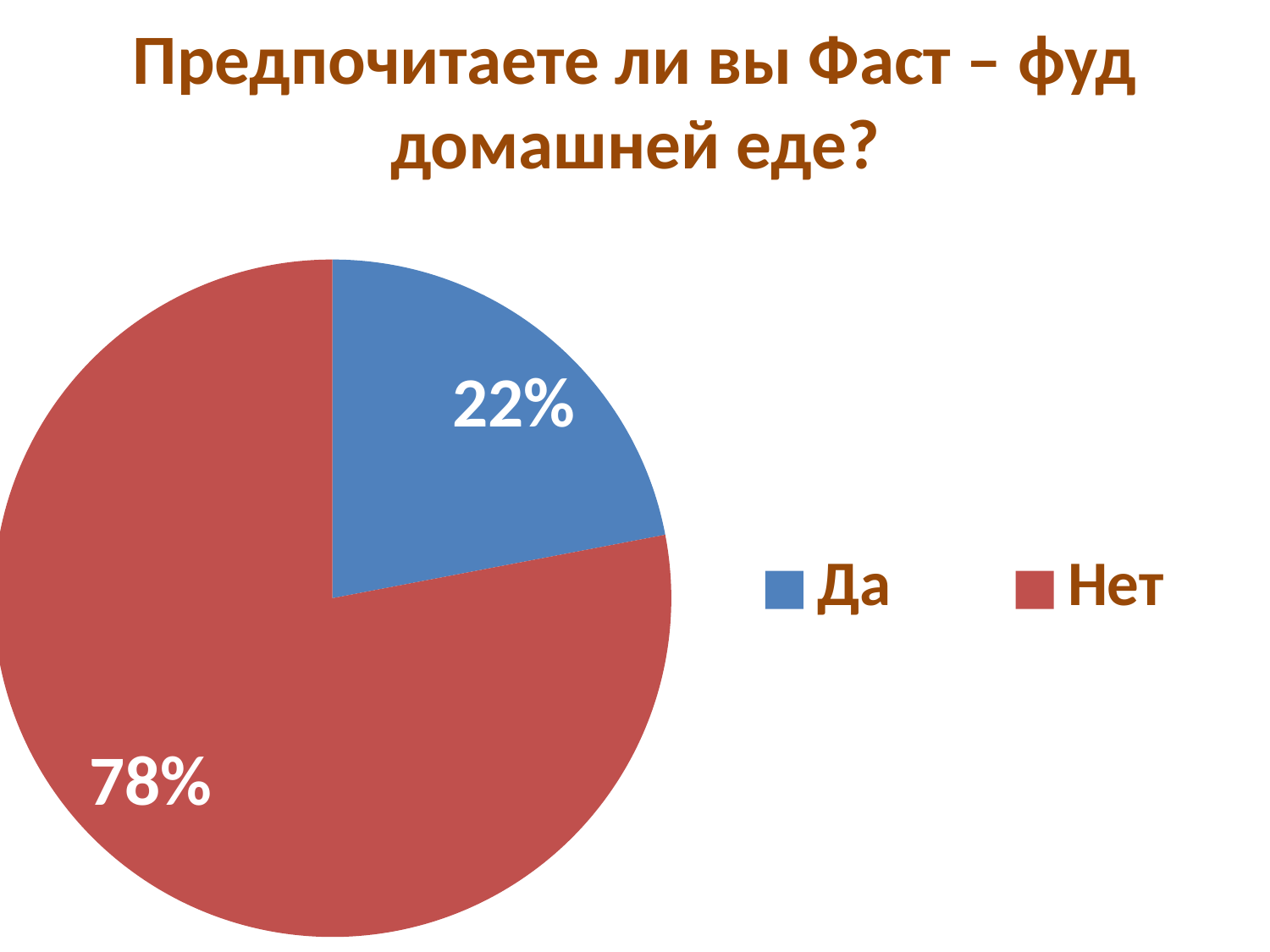

# Предпочитаете ли вы Фаст – фуд домашней еде?

### Chart

| Category | Учащиеся школы |
|---|---|
| Да | 11.0 |
| Нет | 39.0 |